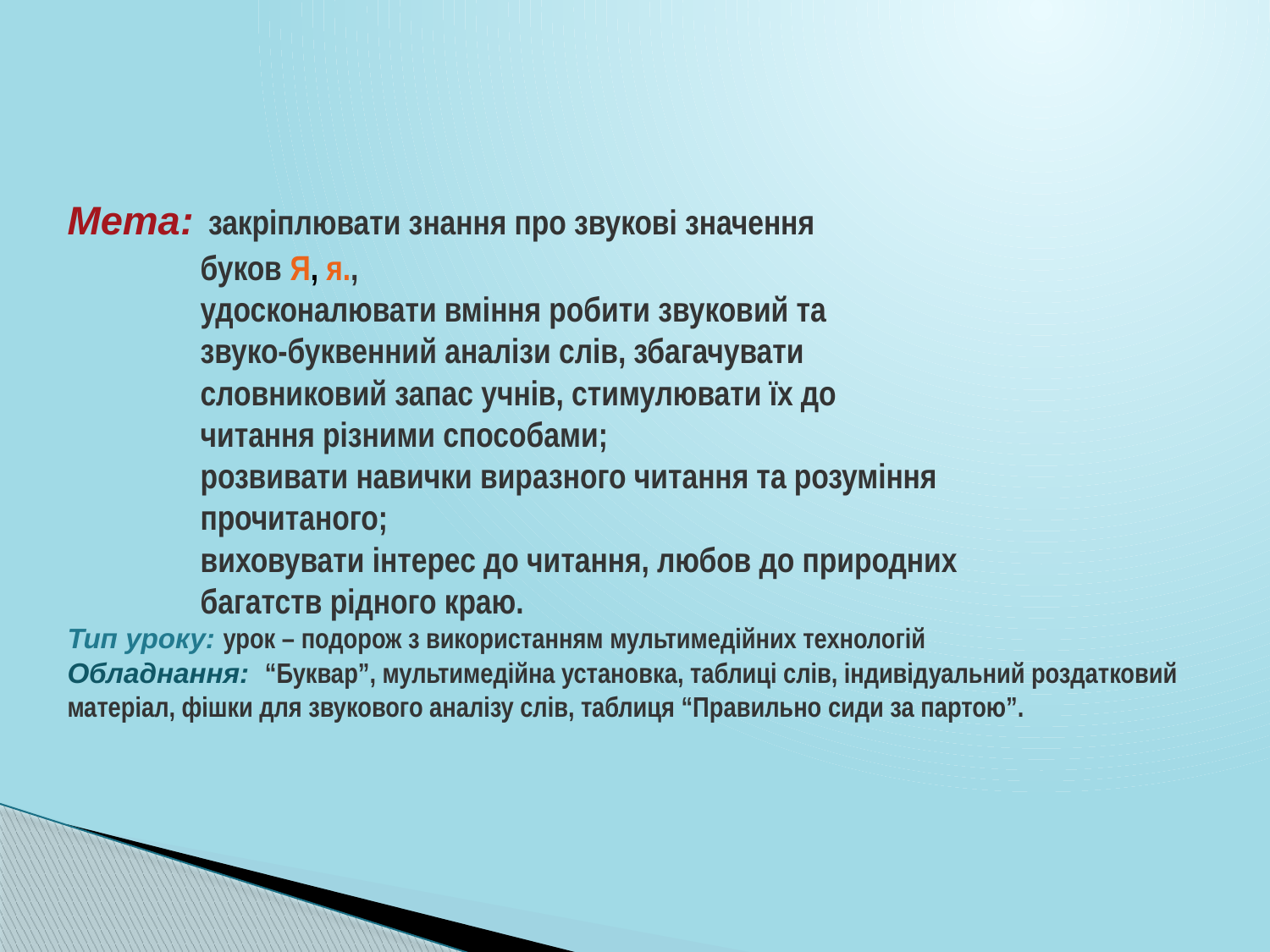

# Мета: закріплювати знання про звукові значення буков Я, я., удосконалювати вміння робити звуковий та звуко-буквенний аналізи слів, збагачувати словниковий запас учнів, стимулювати їх до читання різними способами; розвивати навички виразного читання та розуміння прочитаного; виховувати інтерес до читання, любов до природних багатств рідного краю. Тип уроку: урок – подорож з використанням мультимедійних технологій Обладнання:  “Буквар”, мультимедійна установка, таблиці слів, індивідуальний роздатковий матеріал, фішки для звукового аналізу слів, таблиця “Правильно сиди за партою”.